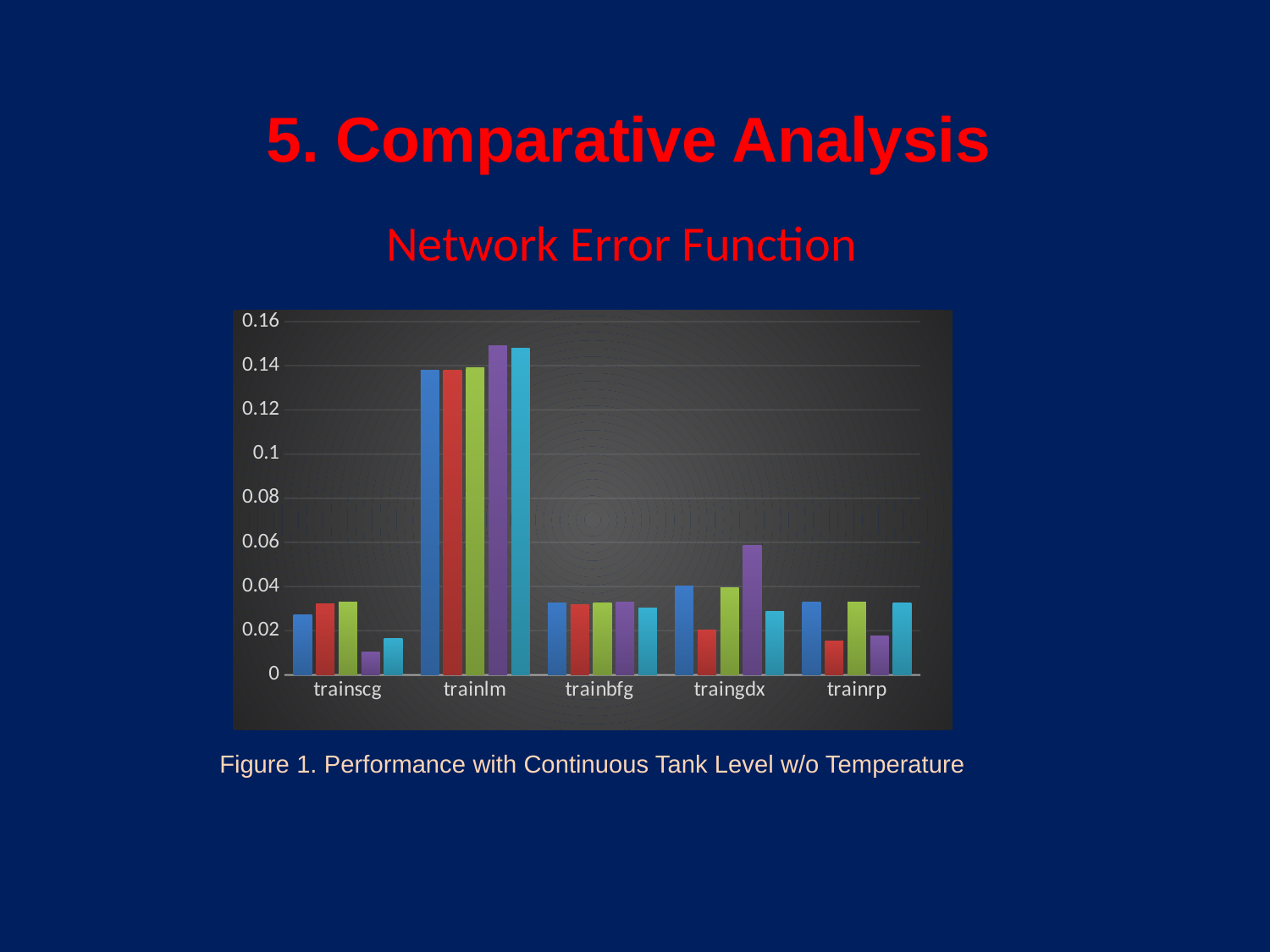

5. Comparative Analysis
Network Error Function

### Chart

| Category |  |  |  |  |  |
|---|---|---|---|---|---|
| trainscg | 0.0271 | 0.0323 | 0.0329 | 0.0102 | 0.0164 |
| trainlm | 0.138 | 0.138 | 0.139 | 0.149 | 0.148 |
| trainbfg  | 0.0325 | 0.032 | 0.0327 | 0.0329 | 0.0304 |
| traingdx | 0.0402 | 0.0204 | 0.0395 | 0.0587 | 0.0288 |
| trainrp | 0.0328 | 0.0153 | 0.0328 | 0.0177 | 0.0324 |
   Figure 1. Performance with Continuous Tank Level w/o Temperature